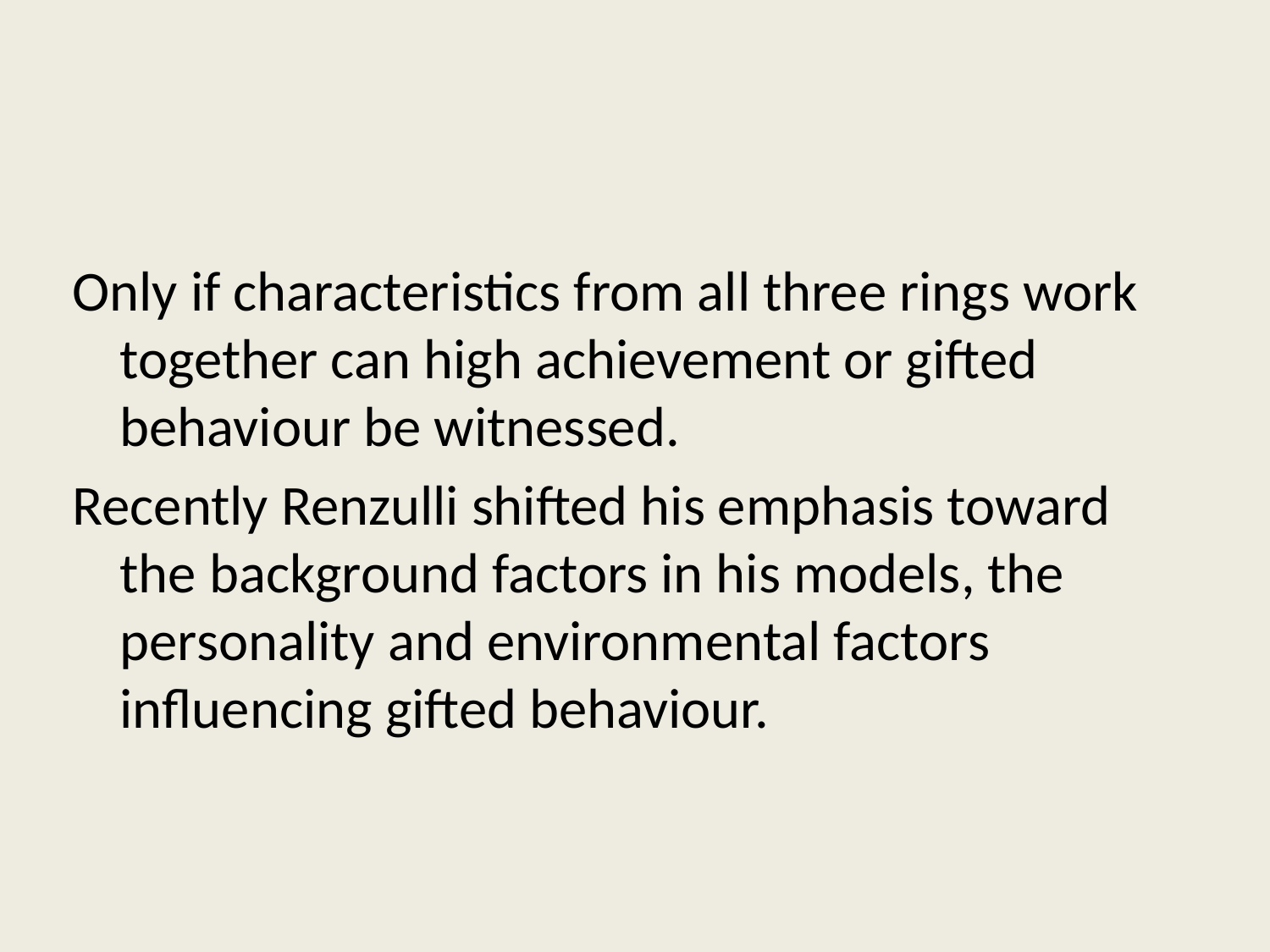

#
Only if characteristics from all three rings work together can high achievement or gifted behaviour be witnessed.
Recently Renzulli shifted his emphasis toward the background factors in his models, the personality and environmental factors influencing gifted behaviour.